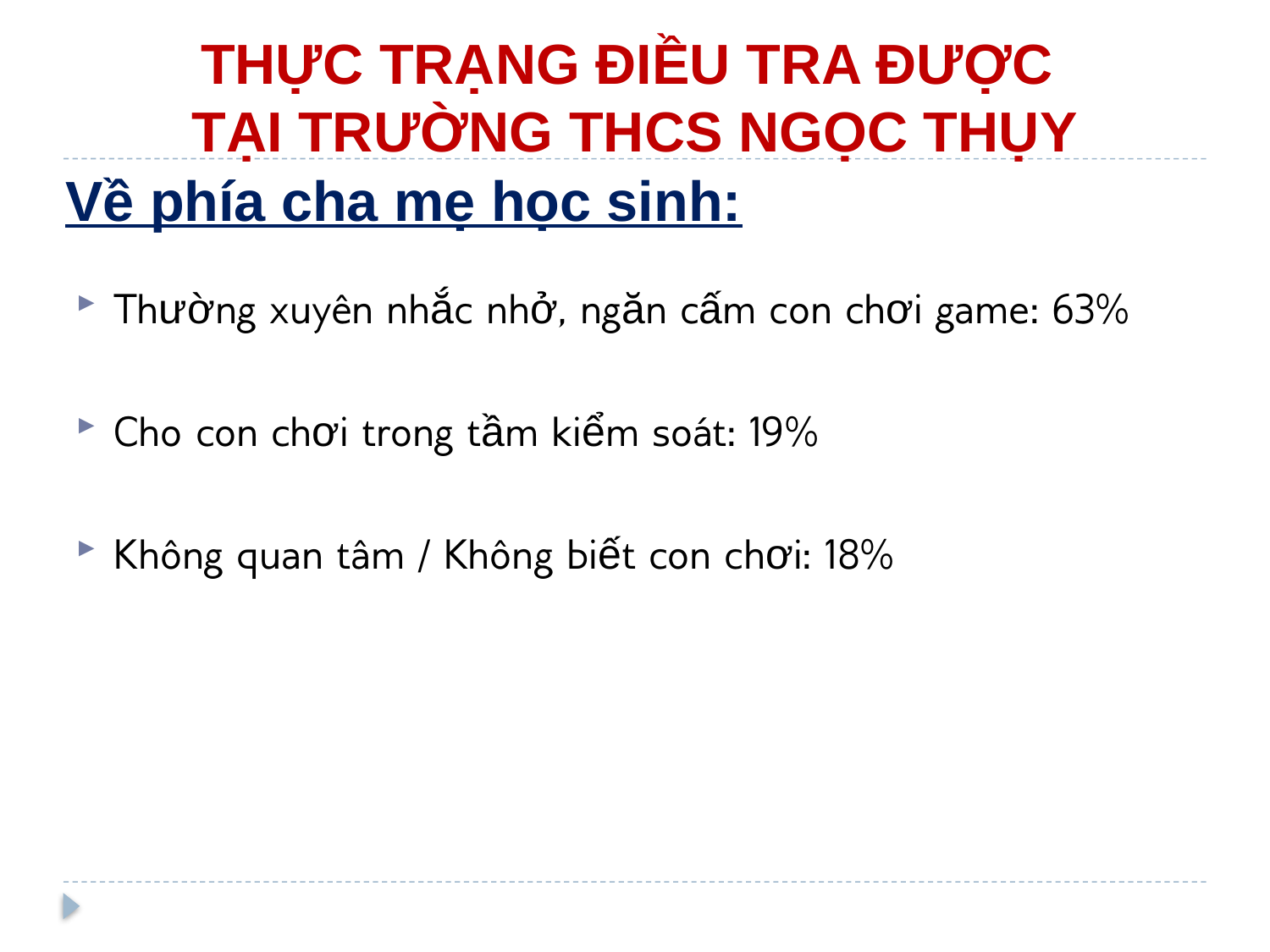

# THỰC TRẠNG ĐIỀU TRA ĐƯỢC TẠI TRƯỜNG THCS NGỌC THỤY
Về phía cha mẹ học sinh:
Thường xuyên nhắc nhở, ngăn cấm con chơi game: 63%

Cho con chơi trong tầm kiểm soát: 19%

Không quan tâm / Không biết con chơi: 18%